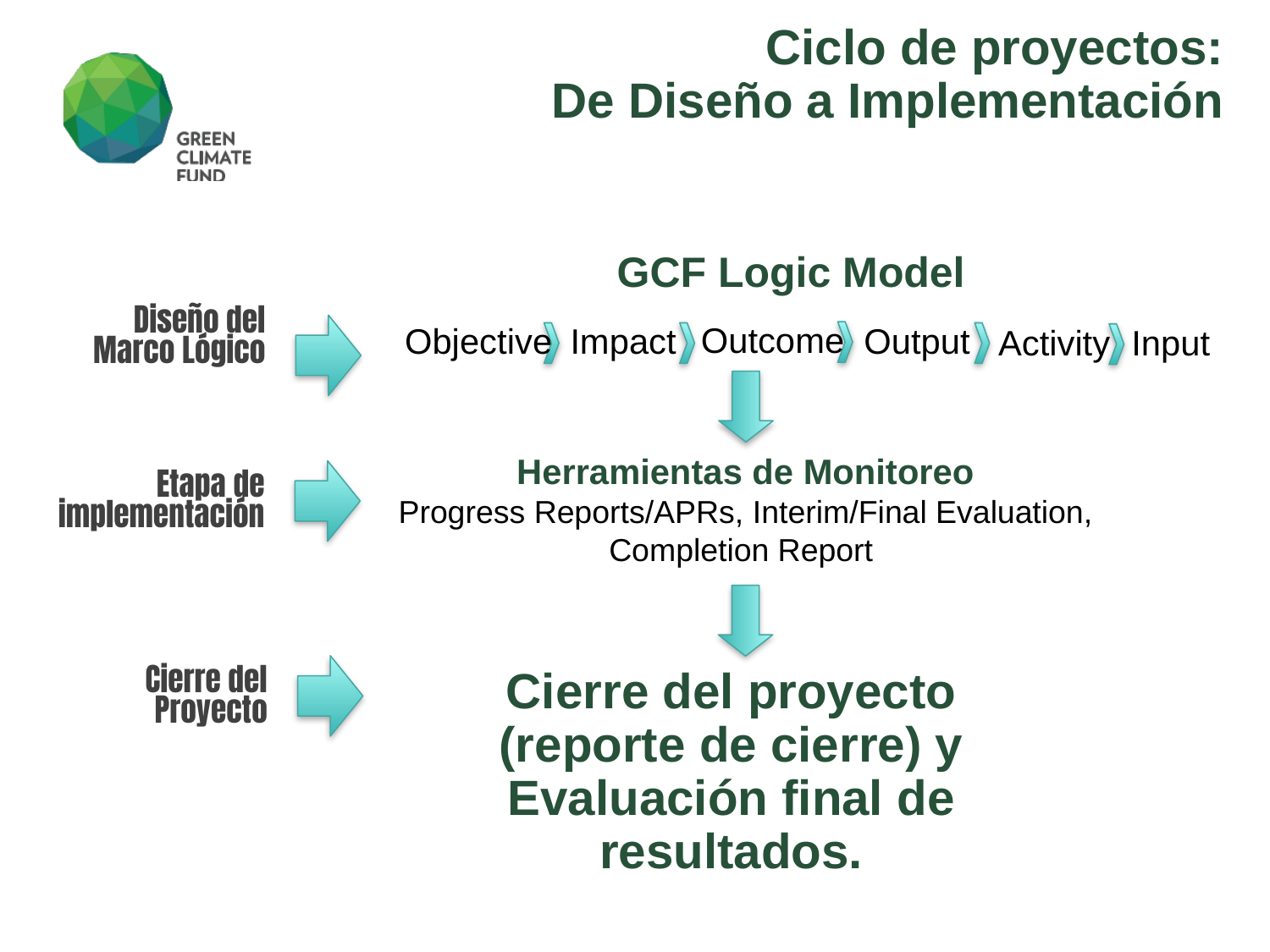

Ciclo de proyectos:
De Diseño a Implementación
GCF Logic Model
Diseño del Marco Lógico
Outcome
Objective
Impact
Output
Activity
Input

Herramientas de Monitoreo
Progress Reports/APRs, Interim/Final Evaluation, Completion Report

Etapa de implementación

Cierre del proyecto (reporte de cierre) y Evaluación final de resultados.
Cierre del Proyecto